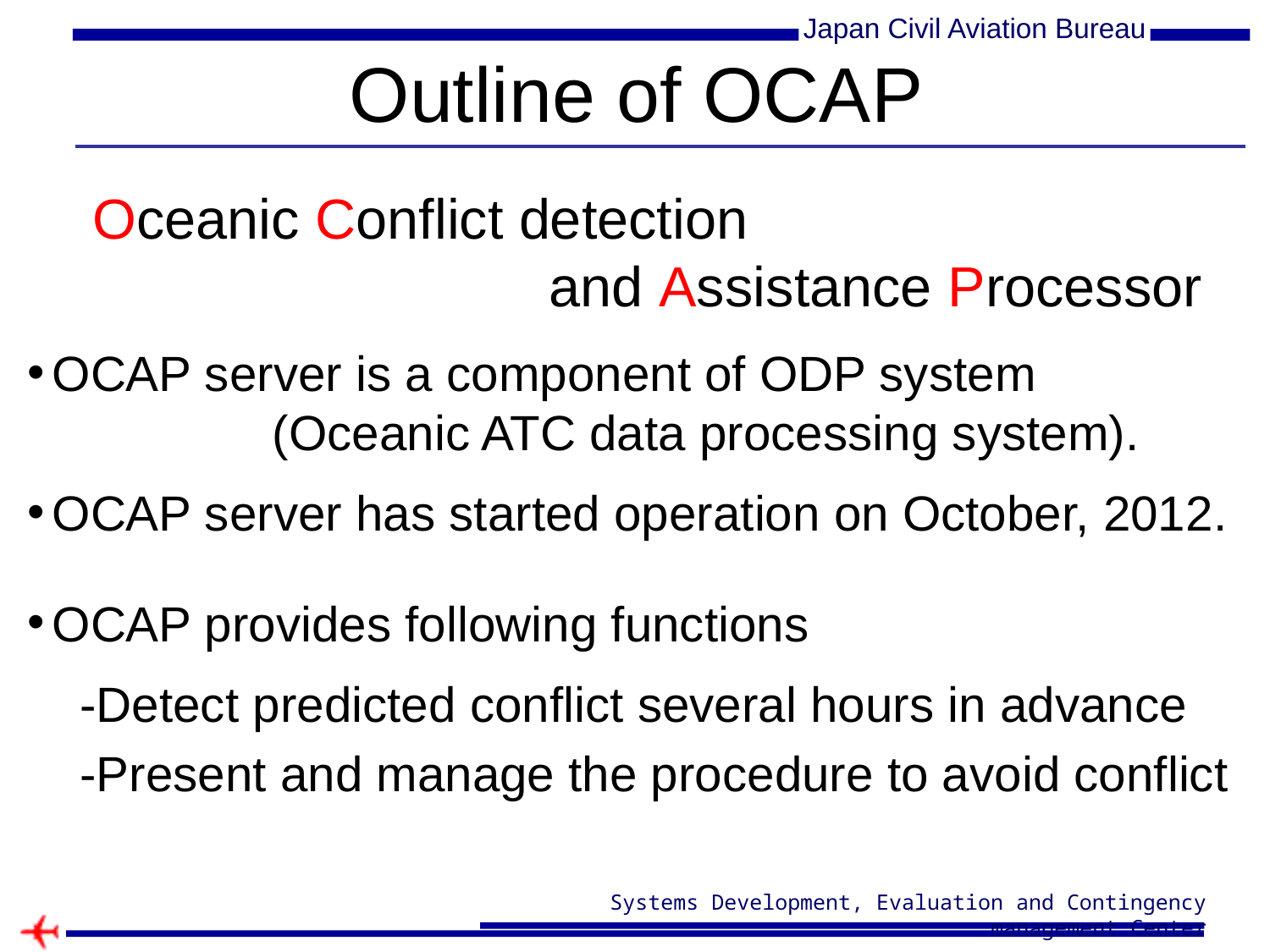

# Outline of OCAP
Oceanic Conflict detection
 and Assistance Processor

OCAP server is a component of ODP system
                (Oceanic ATC data processing system).
OCAP server has started operation on October, 2012.
OCAP provides following functions
  -Detect predicted conflict several hours in advance
  -Present and manage the procedure to avoid conflict